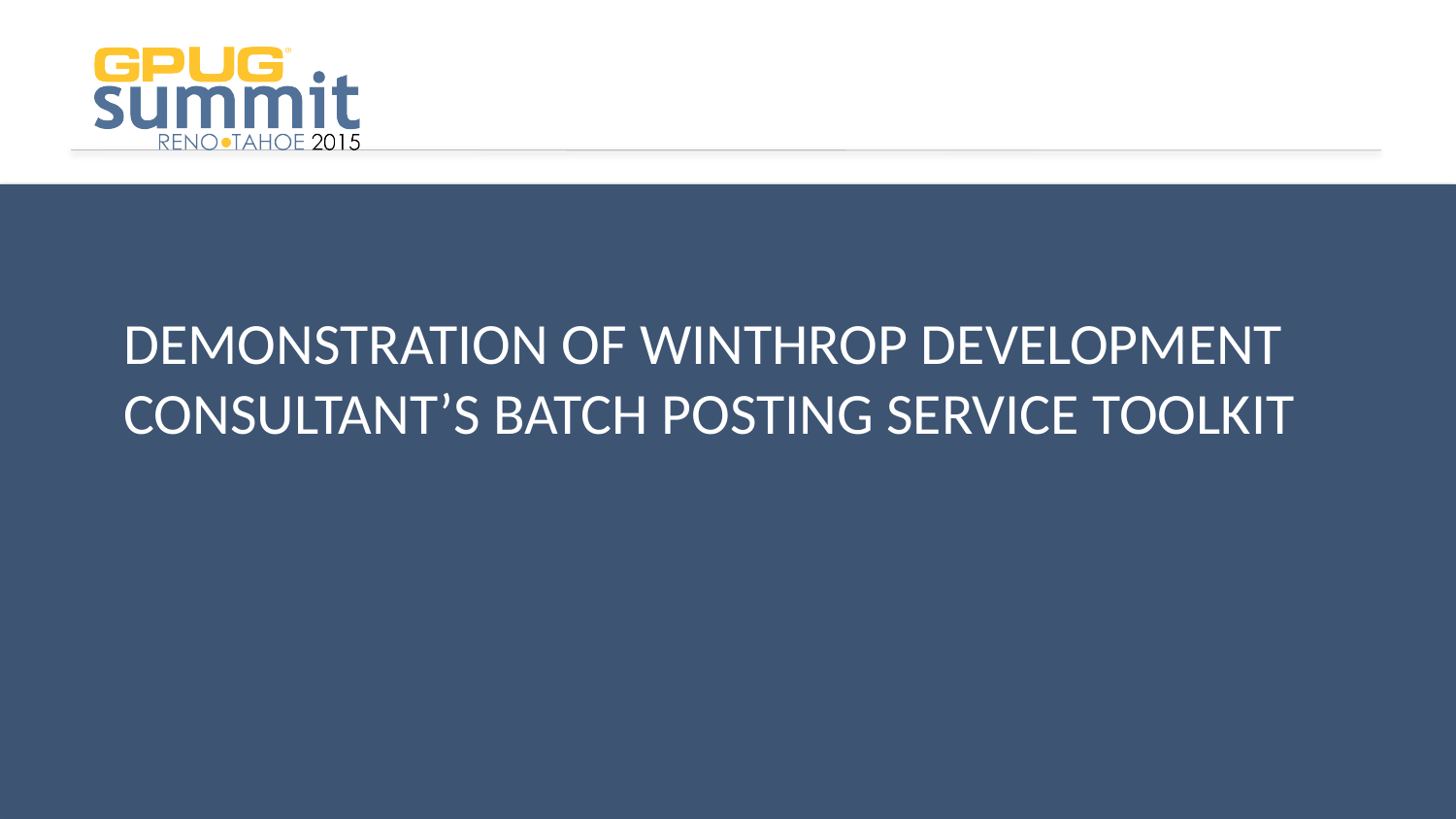

# Demonstration of Winthrop Development Consultant’s Batch Posting Service Toolkit